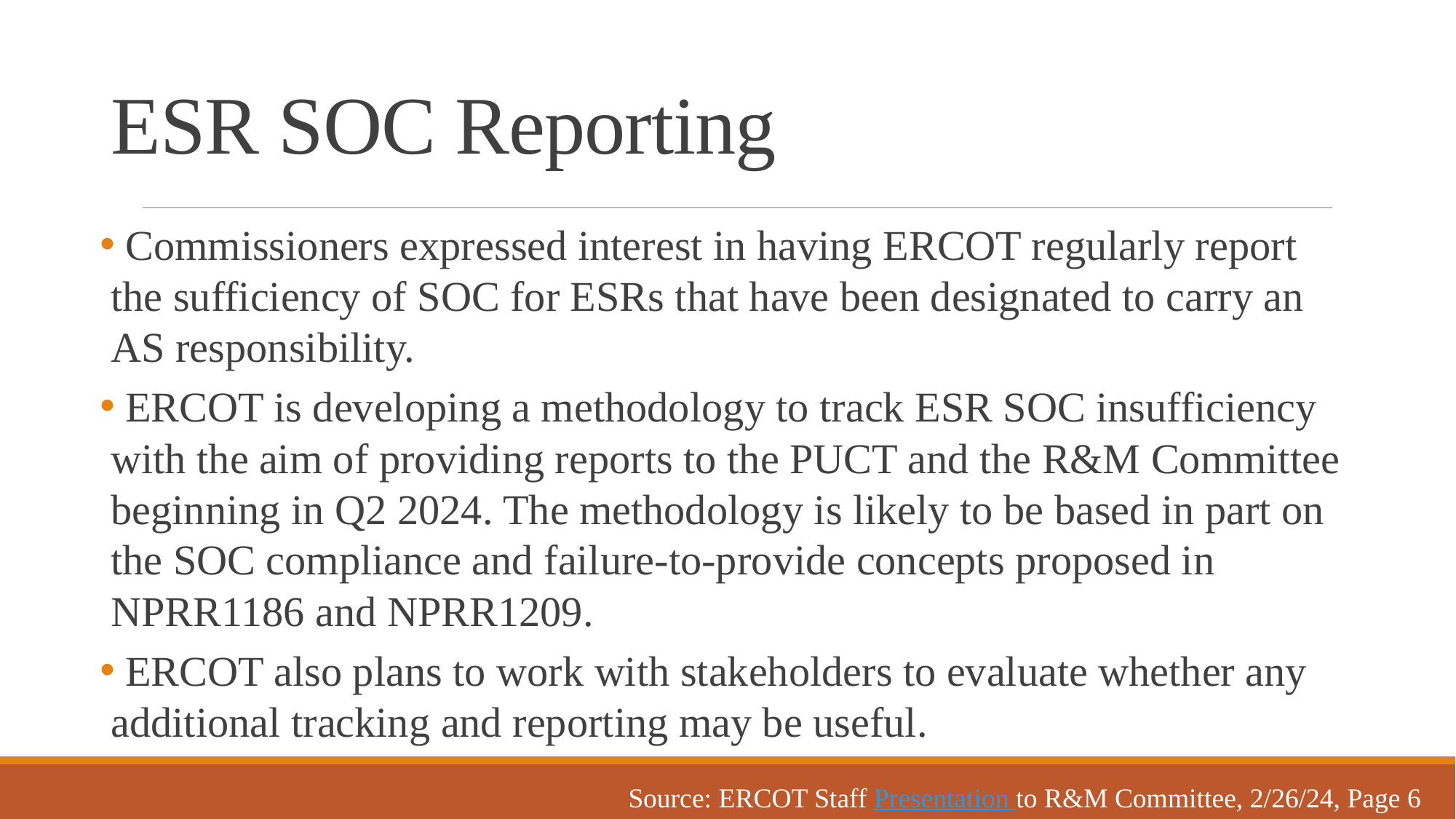

# ESR SOC Reporting
 Commissioners expressed interest in having ERCOT regularly report the sufficiency of SOC for ESRs that have been designated to carry an AS responsibility.
 ERCOT is developing a methodology to track ESR SOC insufficiency with the aim of providing reports to the PUCT and the R&M Committee beginning in Q2 2024. The methodology is likely to be based in part on the SOC compliance and failure-to-provide concepts proposed in NPRR1186 and NPRR1209.
 ERCOT also plans to work with stakeholders to evaluate whether any additional tracking and reporting may be useful.
Source: ERCOT Staff Presentation to R&M Committee, 2/26/24, Page 6